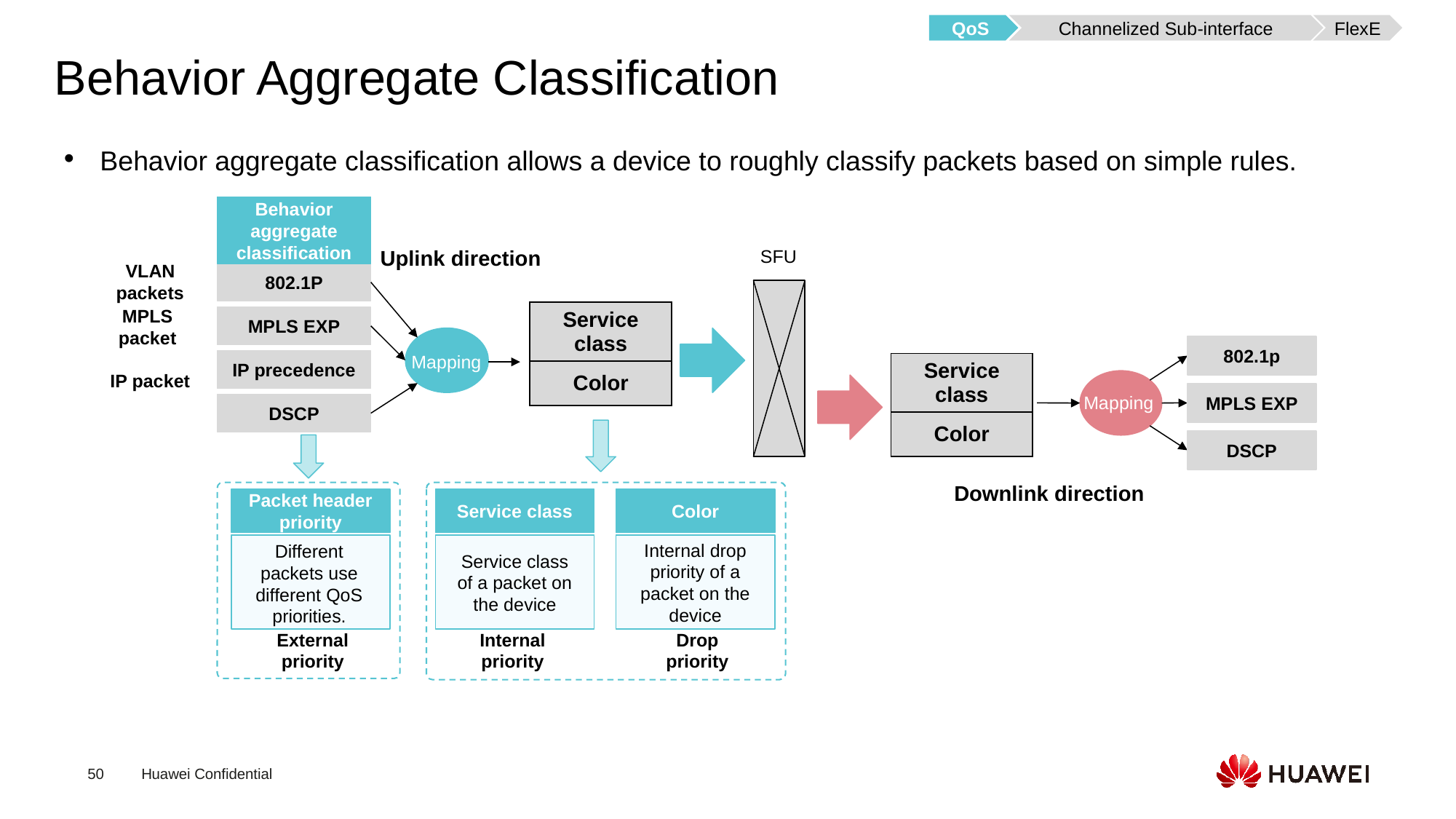

Channelized Sub-interface
QoS
FlexE
# Behavior Aggregate Classification
Behavior aggregate classification allows a device to roughly classify packets based on simple rules.
Behavior aggregate classification
Uplink direction
SFU
VLAN packets
802.1P

| Service class |
| --- |
| Color |
MPLS packet
MPLS EXP

802.1p
Mapping
IP precedence
| Service class |
| --- |
| Color |
IP packet

Mapping
MPLS EXP
DSCP

DSCP

Downlink direction

Packet header priority
Service class
Color

Different packets use different QoS priorities.
Service class of a packet on the device
Internal drop priority of a packet on the device
External priority
Internal priority
Drop priority